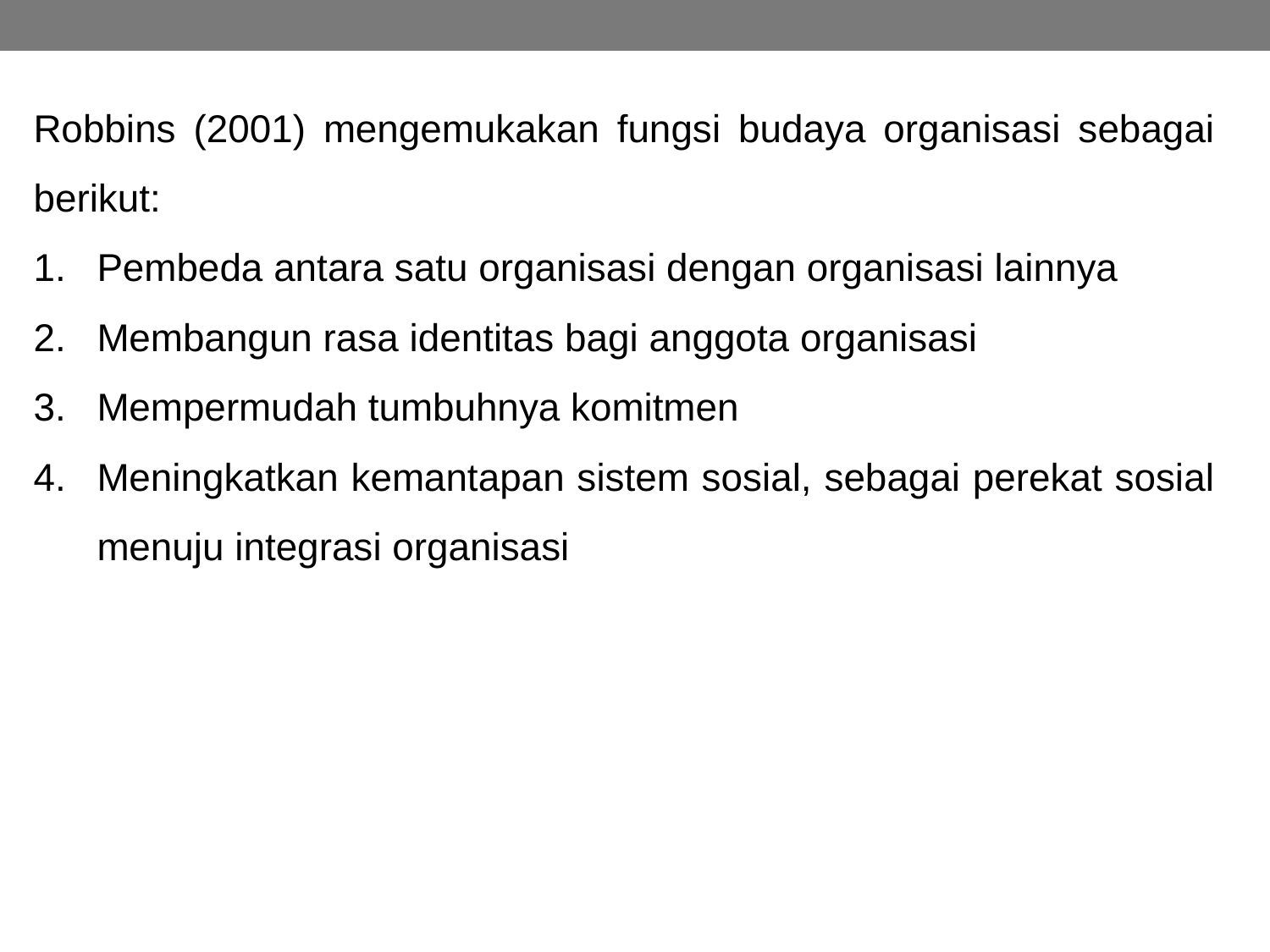

Robbins (2001) mengemukakan fungsi budaya organisasi sebagai berikut:
Pembeda antara satu organisasi dengan organisasi lainnya
Membangun rasa identitas bagi anggota organisasi
Mempermudah tumbuhnya komitmen
Meningkatkan kemantapan sistem sosial, sebagai perekat sosial menuju integrasi organisasi